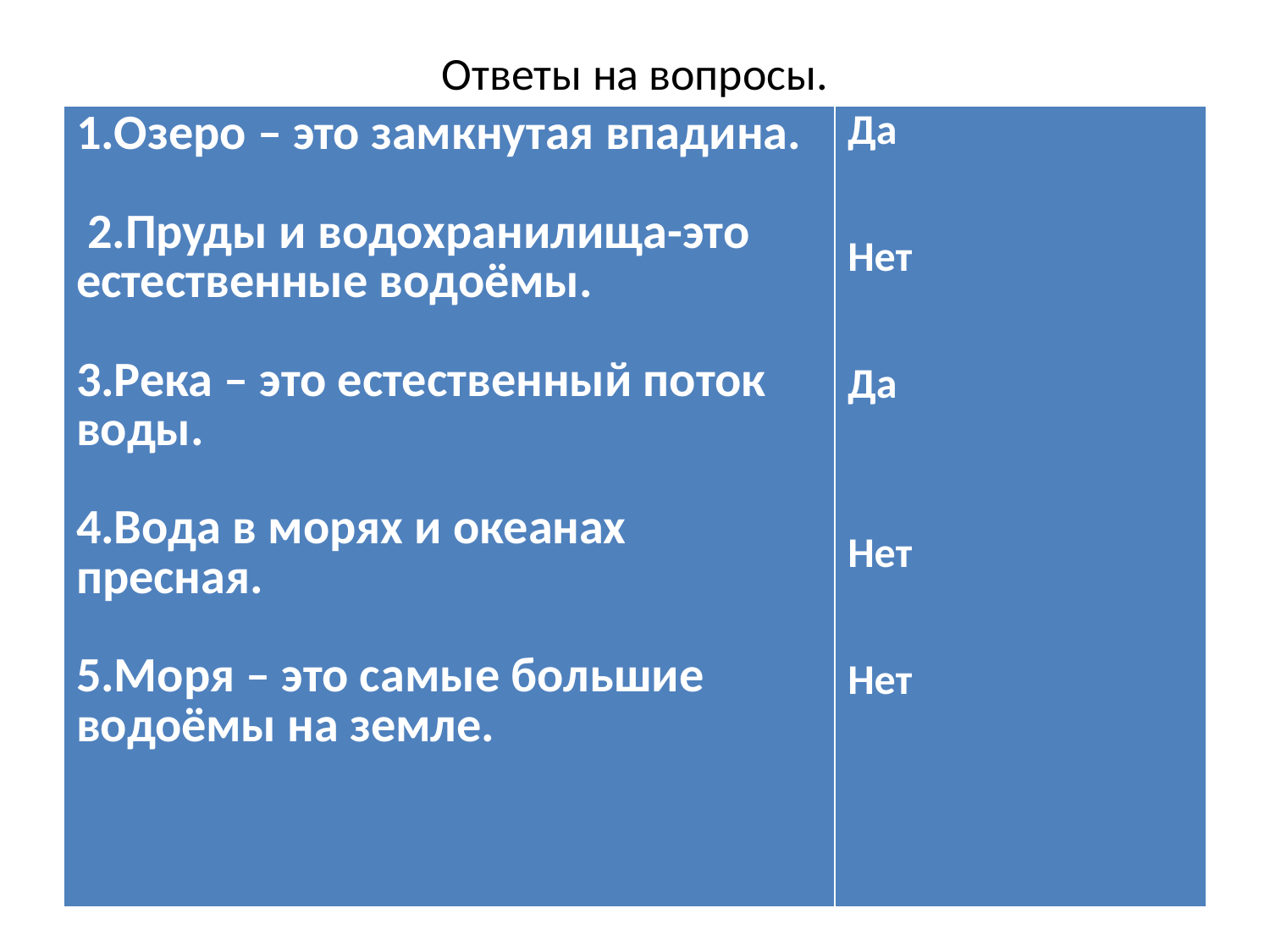

# Ответы на вопросы.
| 1.Озеро – это замкнутая впадина. 2.Пруды и водохранилища-это естественные водоёмы. 3.Река – это естественный поток воды. 4.Вода в морях и океанах пресная. 5.Моря – это самые большие водоёмы на земле. | Да Нет Да Нет Нет |
| --- | --- |